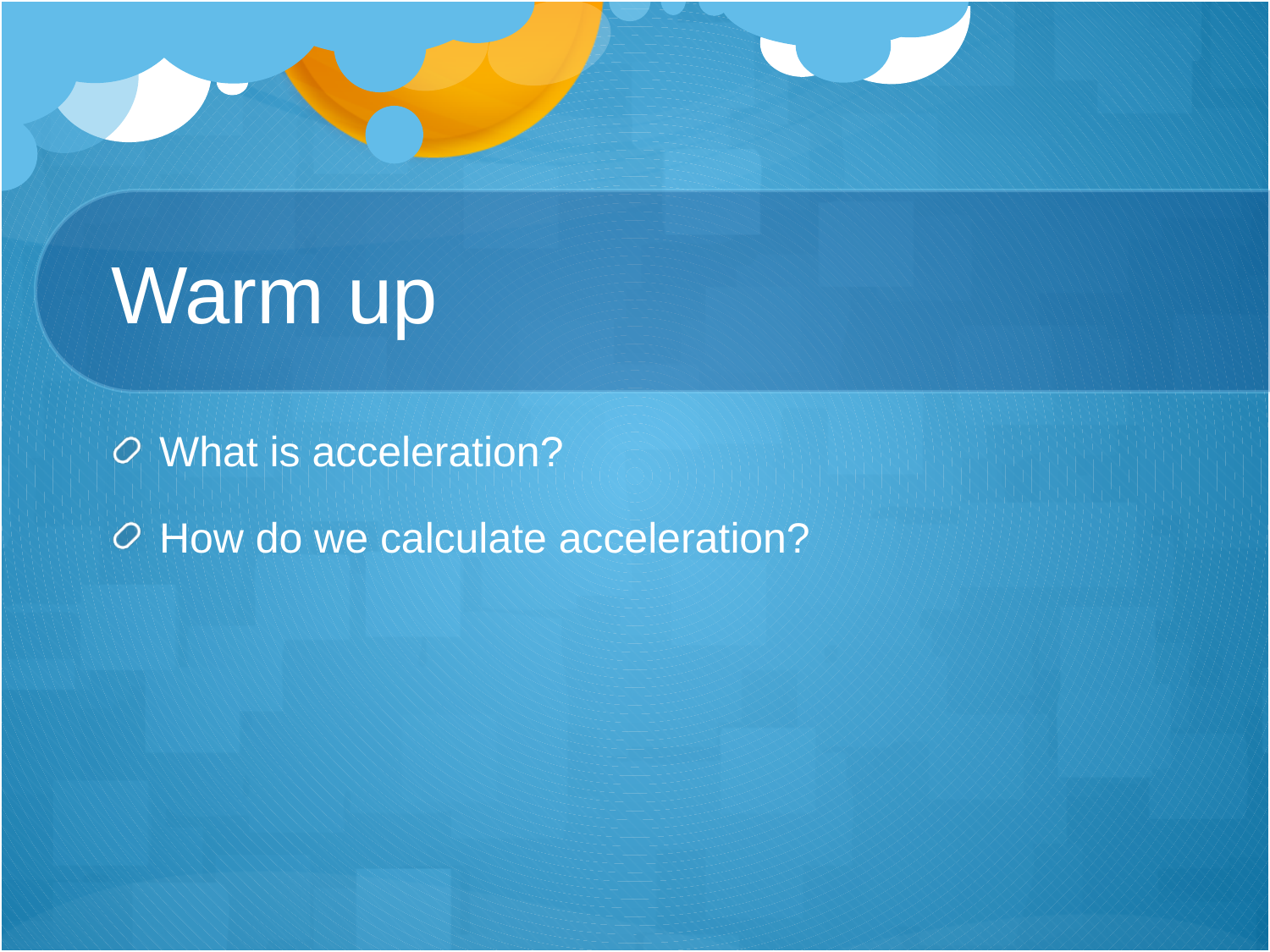

# Warm up
What is acceleration?
How do we calculate acceleration?